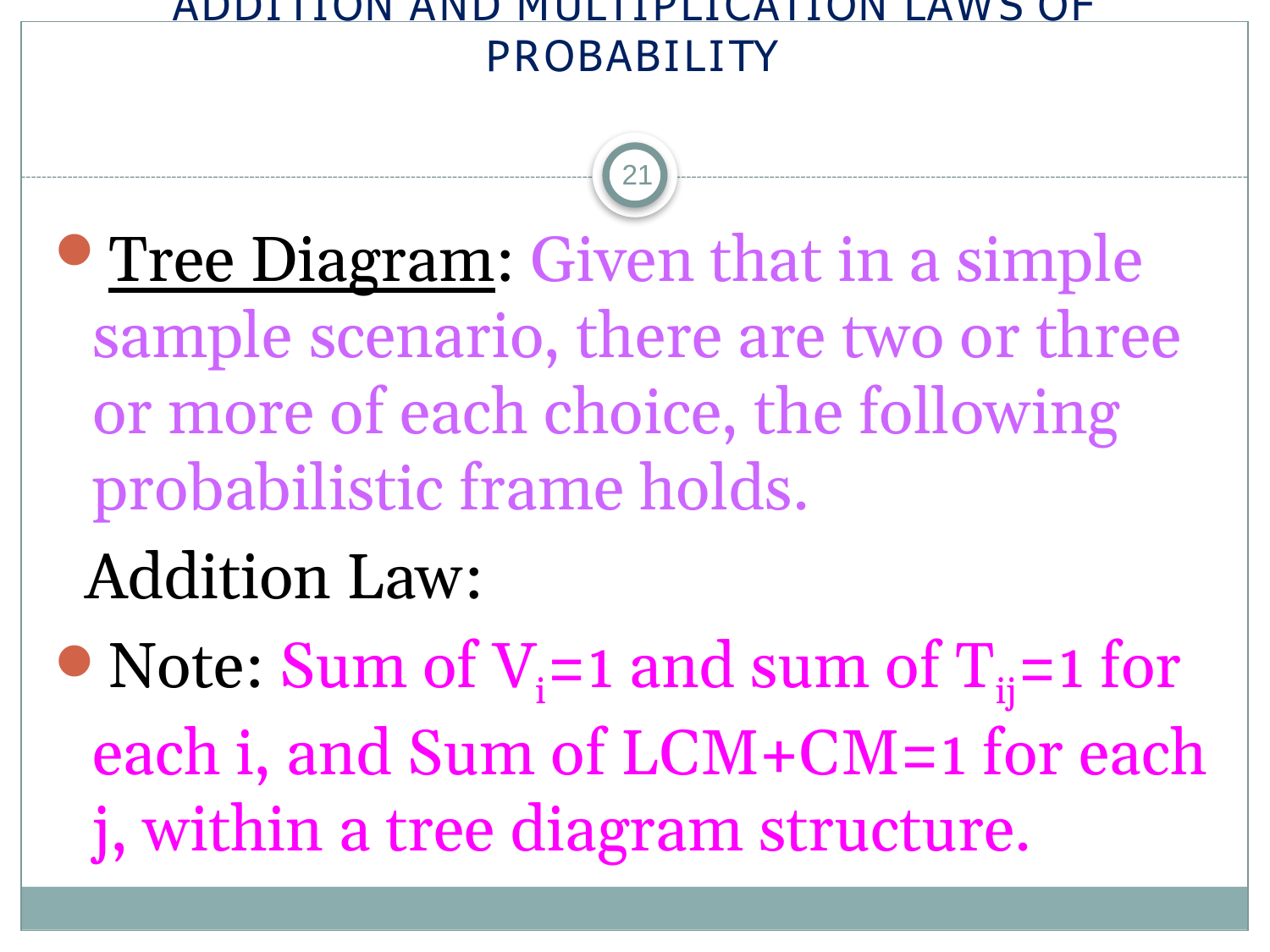

# Addition and Multiplication Laws of Probability
21
Tree Diagram: Given that in a simple sample scenario, there are two or three or more of each choice, the following probabilistic frame holds.
  Addition Law:
Note: Sum of Vi=1 and sum of Tij=1 for each i, and Sum of LCM+CM=1 for each j, within a tree diagram structure.